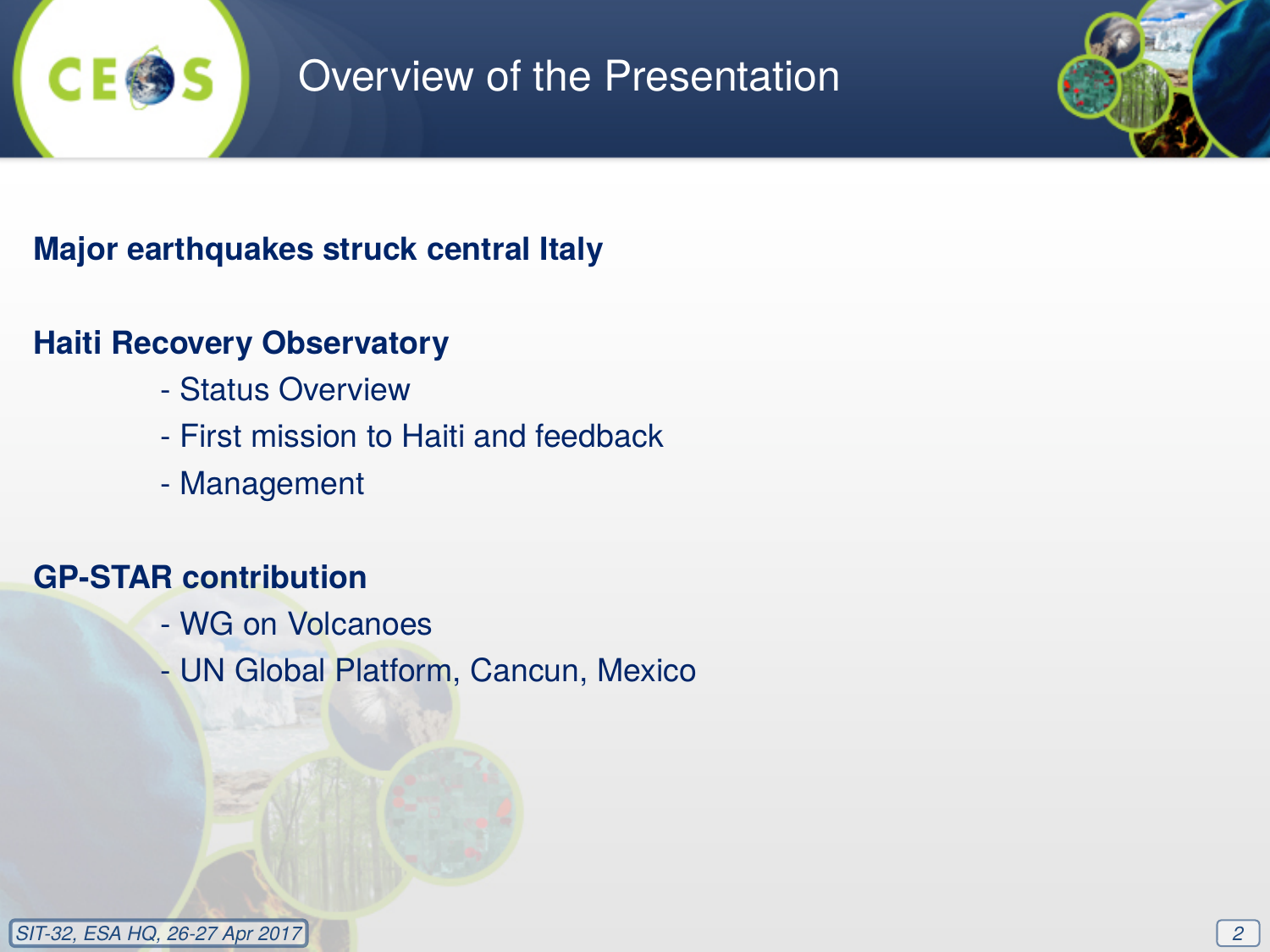

Overview of the Presentation
Major earthquakes struck central Italy

Haiti Recovery Observatory
	- Status Overview
	- First mission to Haiti and feedback
	- Management

GP-STAR contribution
	- WG on Volcanoes
	- UN Global Platform, Cancun, Mexico

2